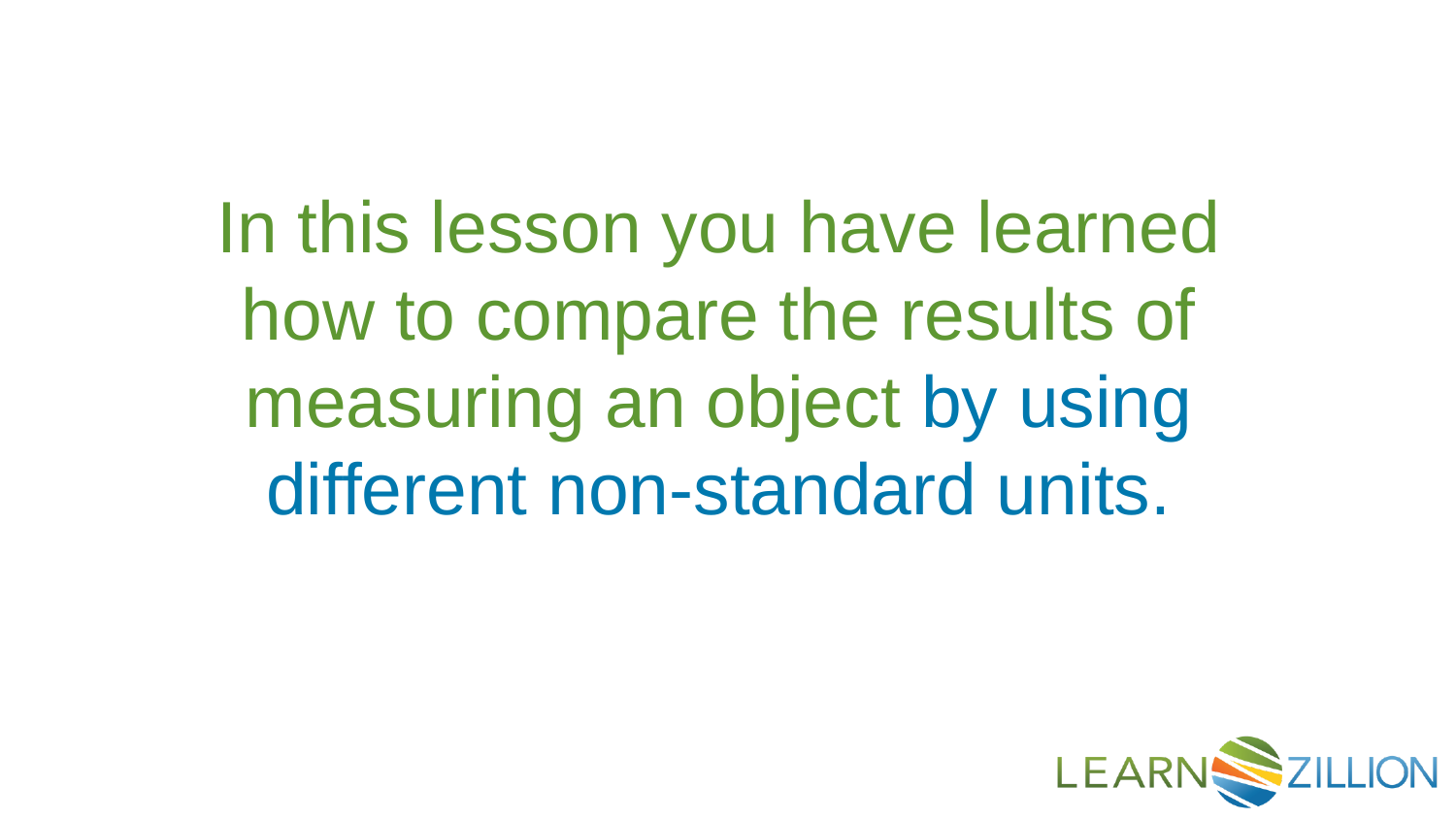

In this lesson you have learned how to compare the results of measuring an object by using different non-standard units.